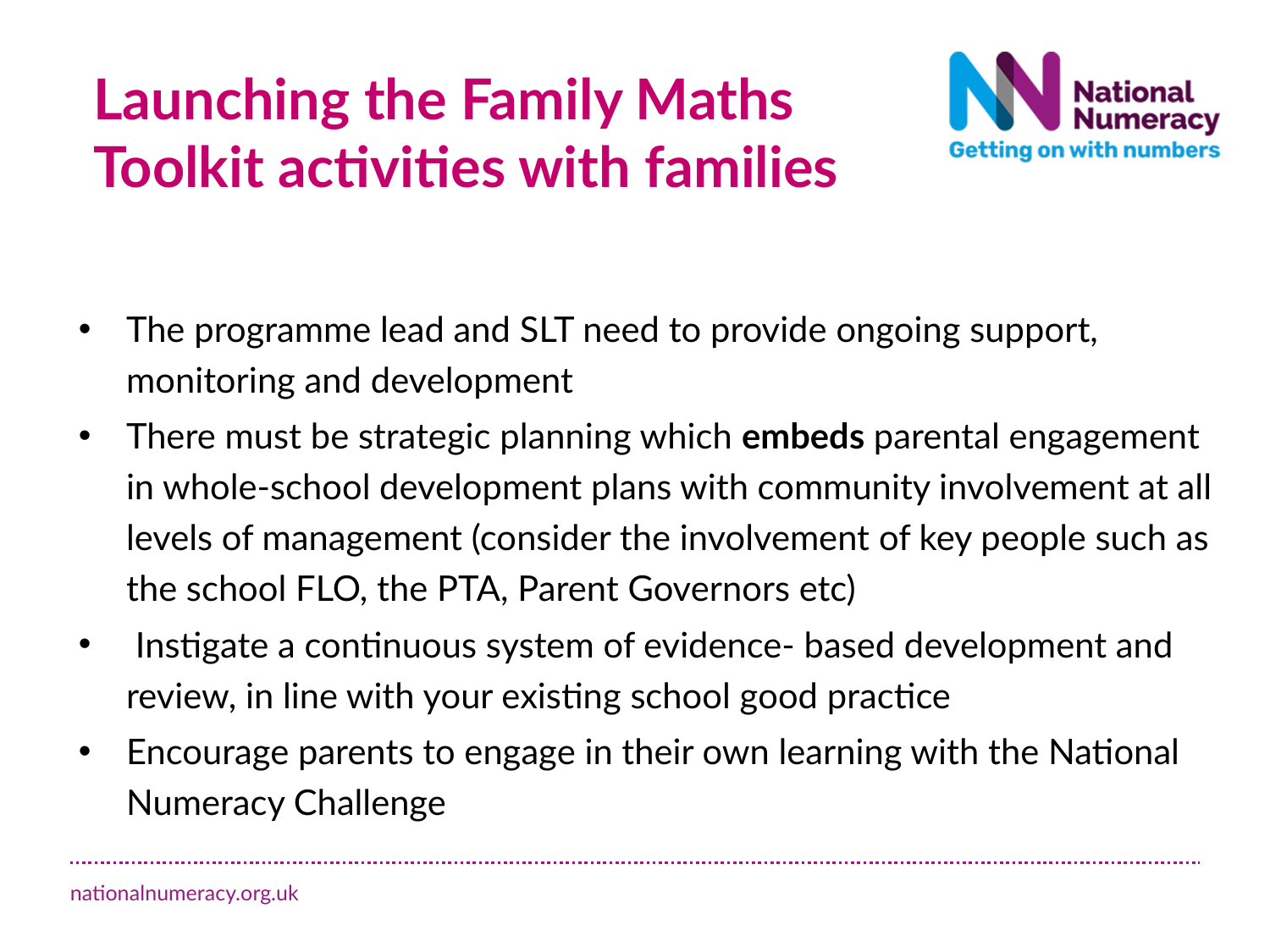

Launching the Family Maths Toolkit activities with families

The programme lead and SLT need to provide ongoing support, monitoring and development
There must be strategic planning which embeds parental engagement in whole-school development plans with community involvement at all levels of management (consider the involvement of key people such as the school FLO, the PTA, Parent Governors etc)
 Instigate a continuous system of evidence- based development and review, in line with your existing school good practice
Encourage parents to engage in their own learning with the National Numeracy Challenge